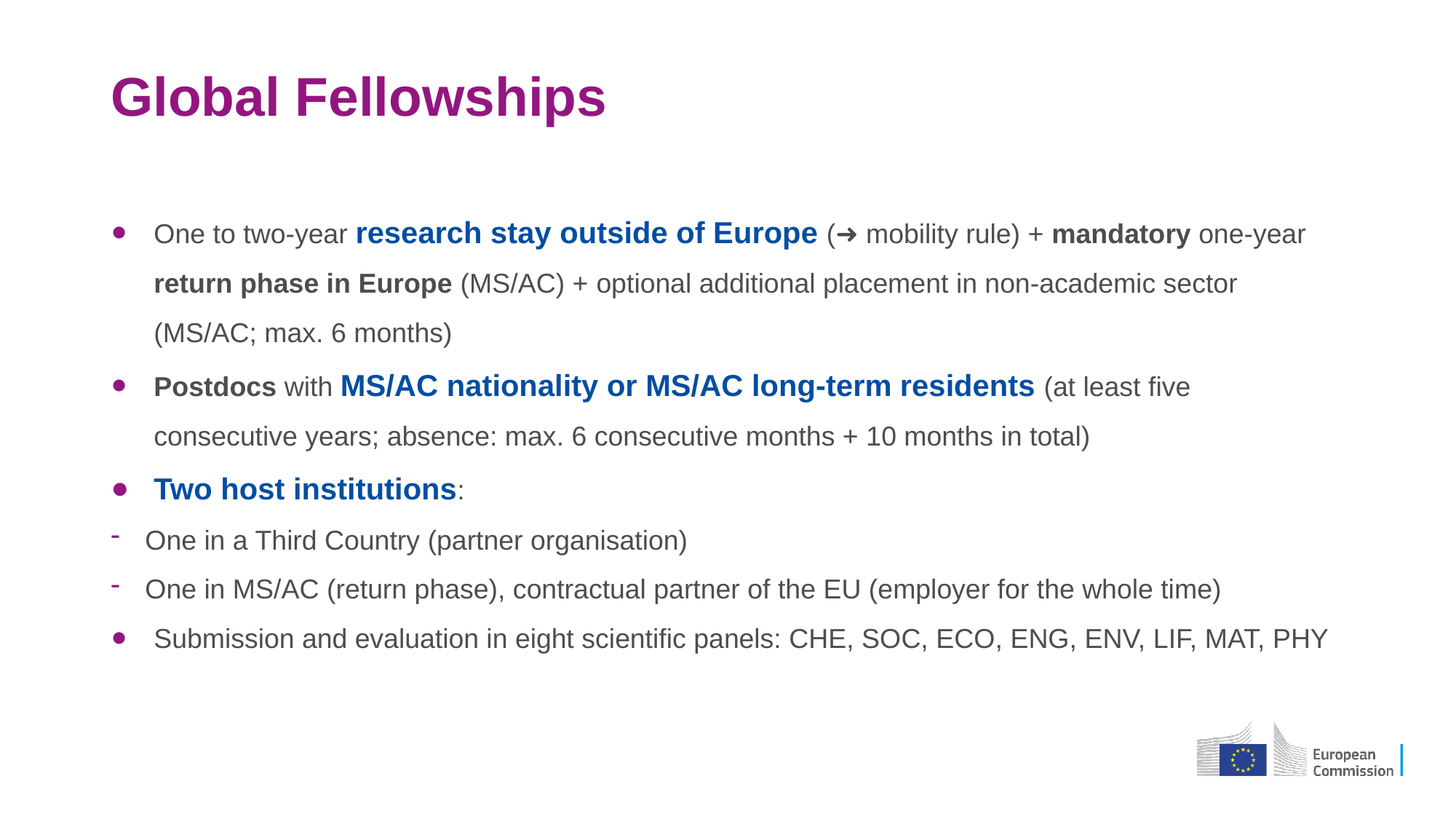

# Global Fellowships
One to two-year research stay outside of Europe (➜ mobility rule) + mandatory one-year return phase in Europe (MS/AC) + optional additional placement in non-academic sector (MS/AC; max. 6 months)
Postdocs with MS/AC nationality or MS/AC long-term residents (at least five consecutive years; absence: max. 6 consecutive months + 10 months in total)
Two host institutions:
One in a Third Country (partner organisation)
One in MS/AC (return phase), contractual partner of the EU (employer for the whole time)
Submission and evaluation in eight scientific panels: CHE, SOC, ECO, ENG, ENV, LIF, MAT, PHY